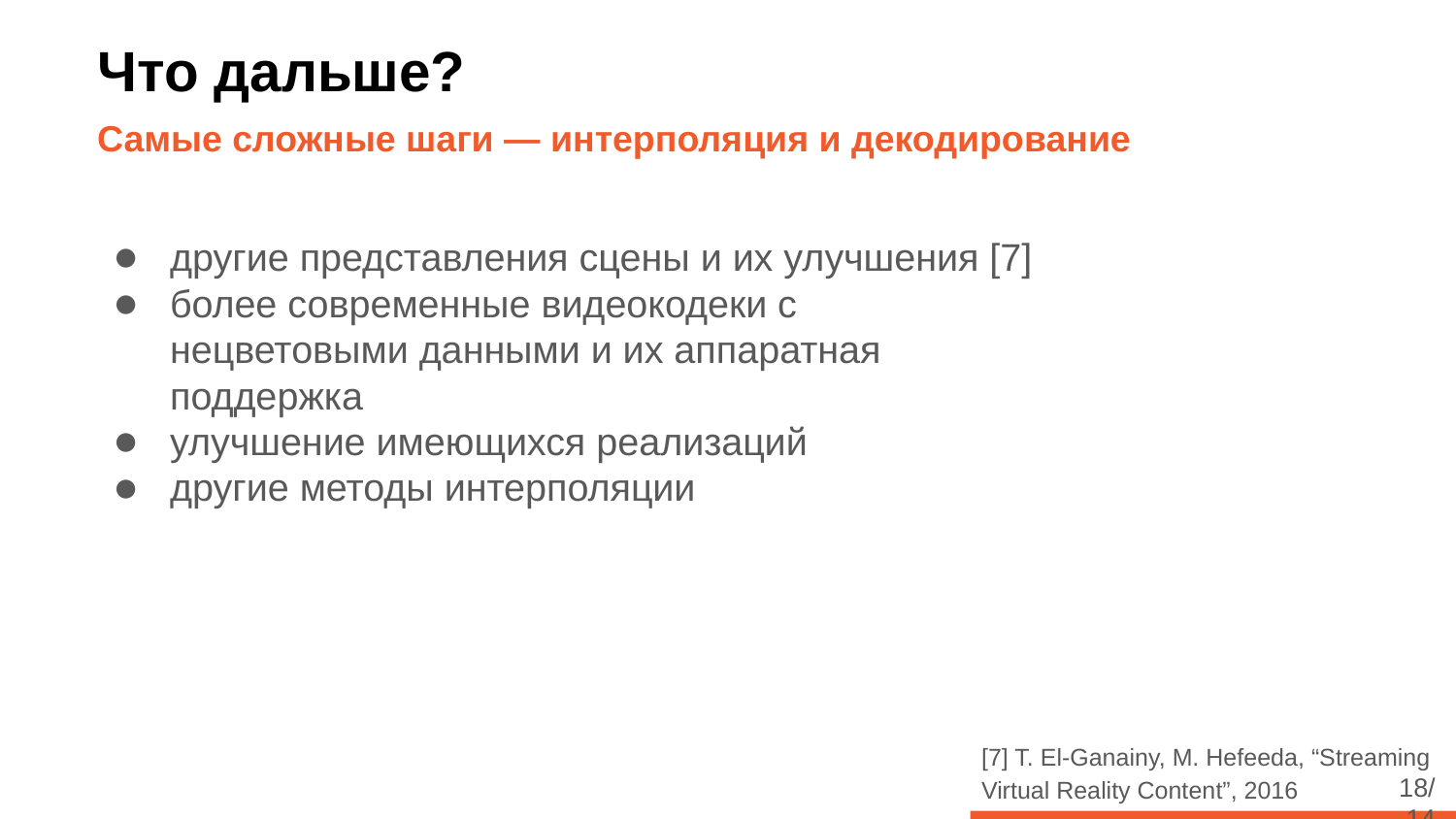

# Что дальше?
Самые сложные шаги — интерполяция и декодирование
другие представления сцены и их улучшения [7]
более современные видеокодеки с нецветовыми данными и их аппаратная поддержка
улучшение имеющихся реализаций
другие методы интерполяции
[7] T. El-Ganainy, M. Hefeeda, “Streaming Virtual Reality Content”, 2016
18/14